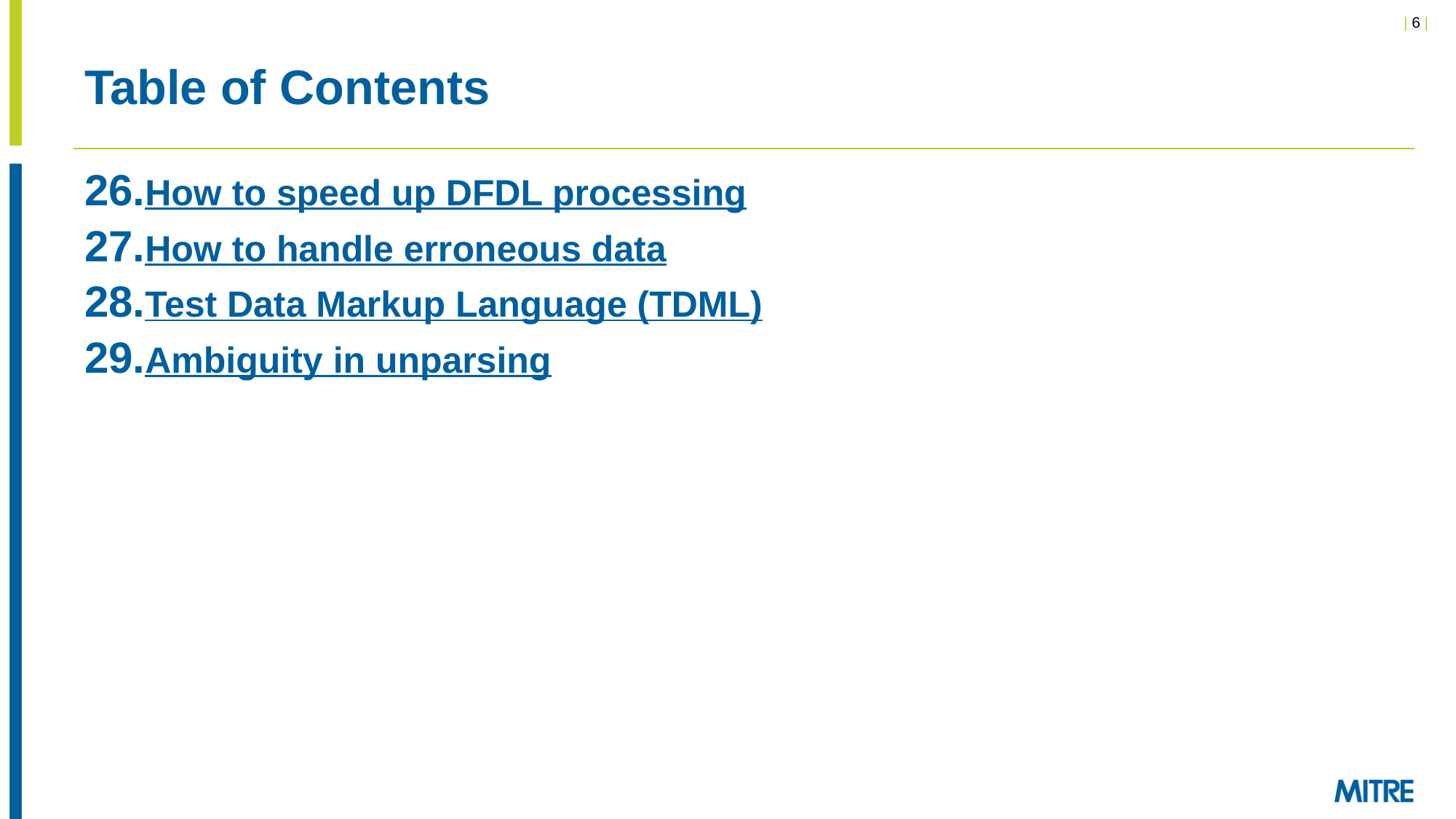

# Table of Contents
How to speed up DFDL processing
How to handle erroneous data
Test Data Markup Language (TDML)
Ambiguity in unparsing